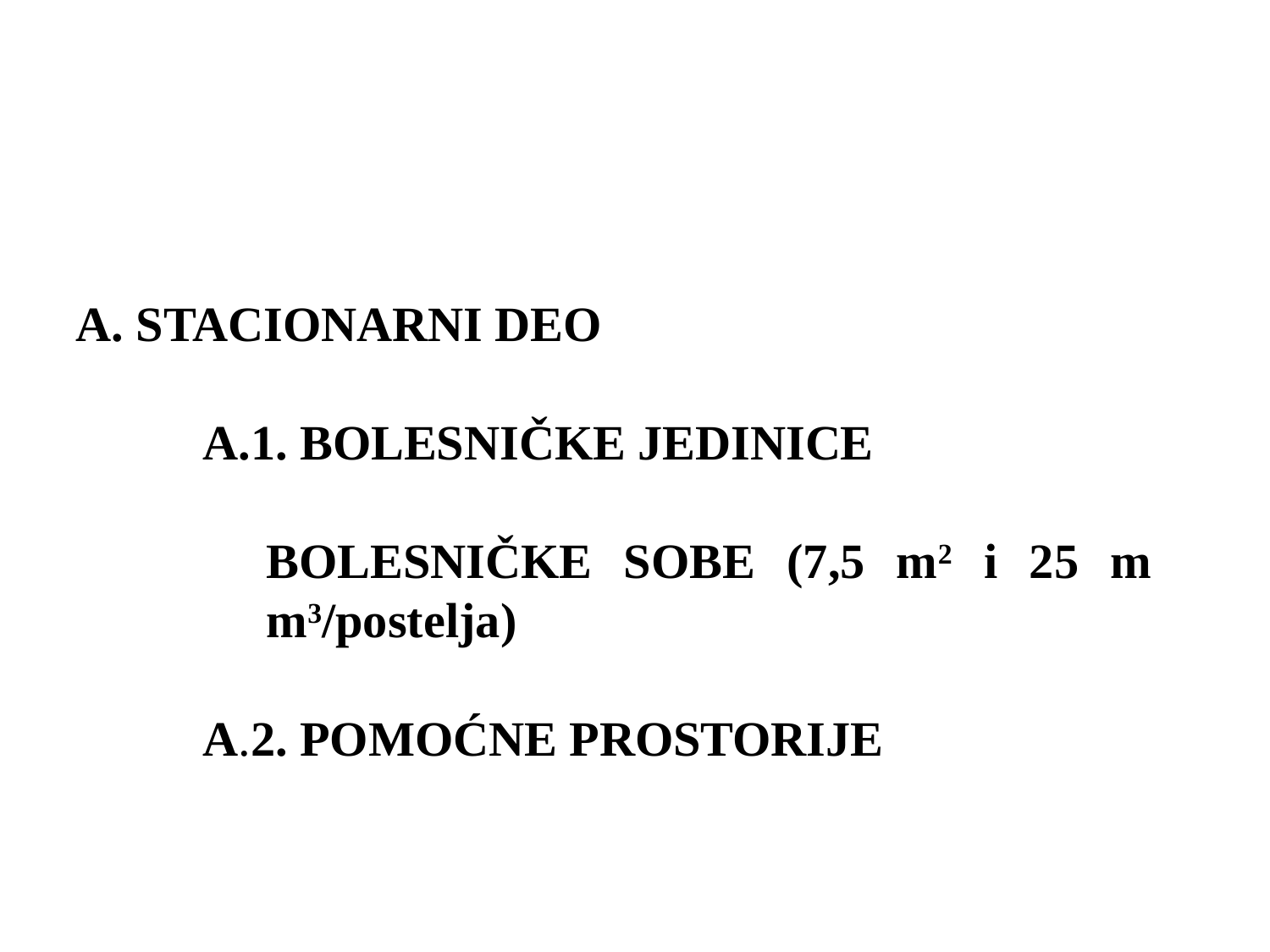

A. STACIONARNI DEO

A.1. BOLESNIČKE JEDINICE

BOLESNIČKE SOBE (7,5 m2 i 25 m m3/postelja)

A.2. POMOĆNE PROSTORIJE